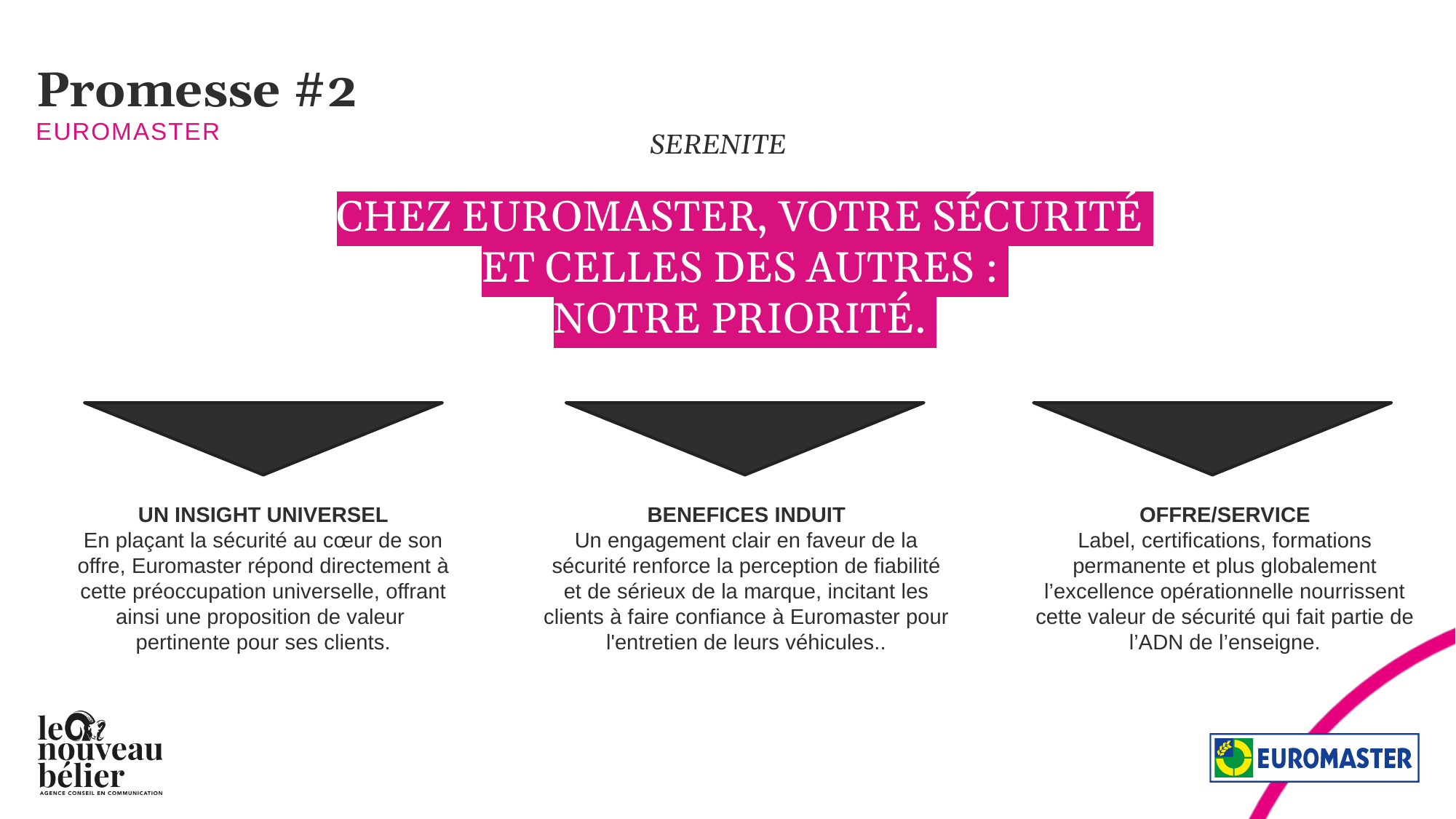

# Promesse #2
EUROMASTER
SERENITE
CHEZ EUROMASTER, VOTRE SÉCURITÉ
ET CELLES DES AUTRES :
NOTRE PRIORITÉ.

UN INSIGHT UNIVERSEL
En plaçant la sécurité au cœur de son offre, Euromaster répond directement à cette préoccupation universelle, offrant ainsi une proposition de valeur
pertinente pour ses clients.
BENEFICES INDUIT
Un engagement clair en faveur de la sécurité renforce la perception de fiabilité et de sérieux de la marque, incitant les clients à faire confiance à Euromaster pour l'entretien de leurs véhicules..
OFFRE/SERVICE
Label, certifications, formations permanente et plus globalement l’excellence opérationnelle nourrissent cette valeur de sécurité qui fait partie de l’ADN de l’enseigne.